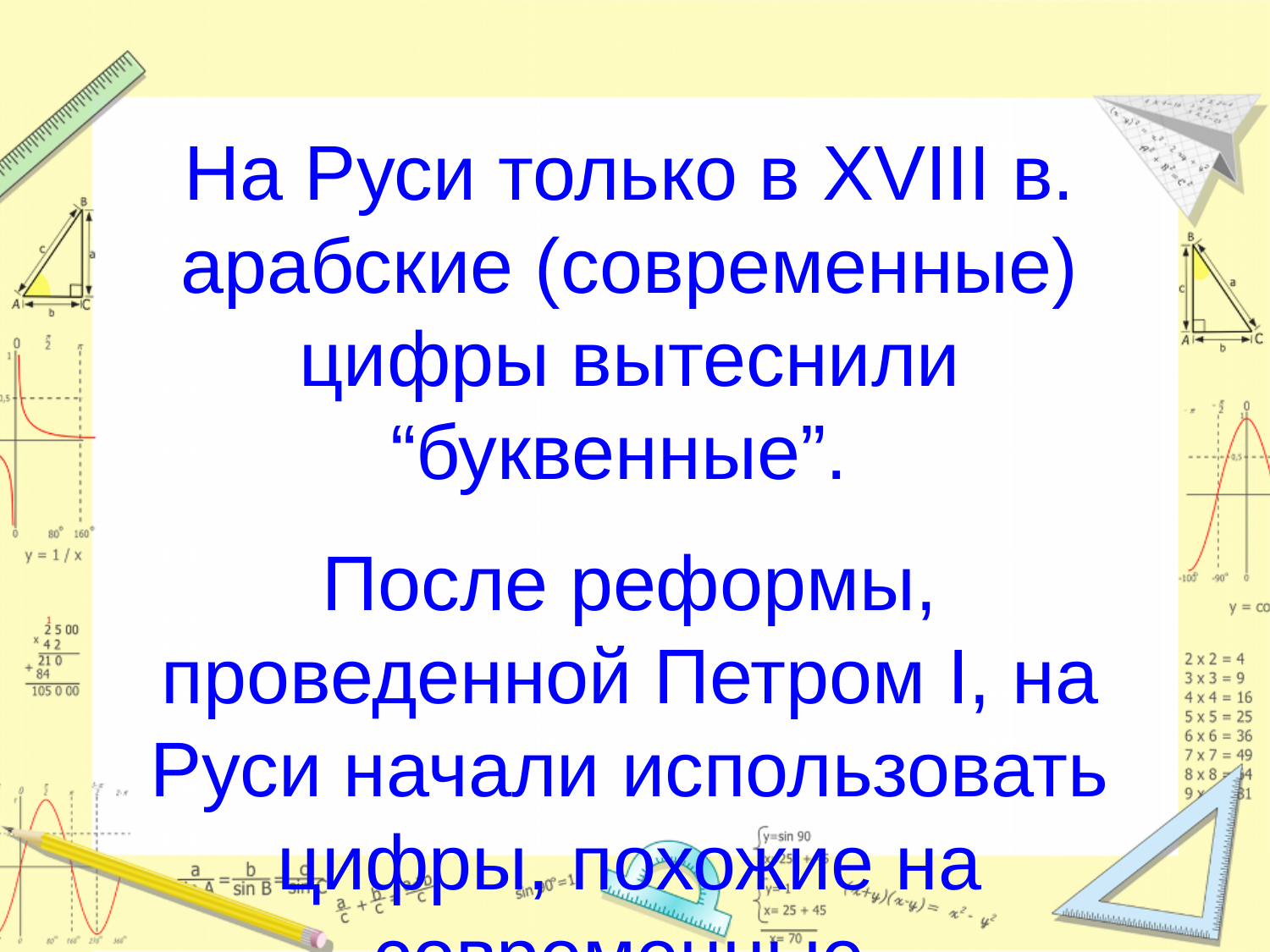

На Руси только в XVIII в. арабские (современные) цифры вытеснили “буквенные”.
После реформы, проведенной Петром I, на Руси начали использовать цифры, похожие на современные.